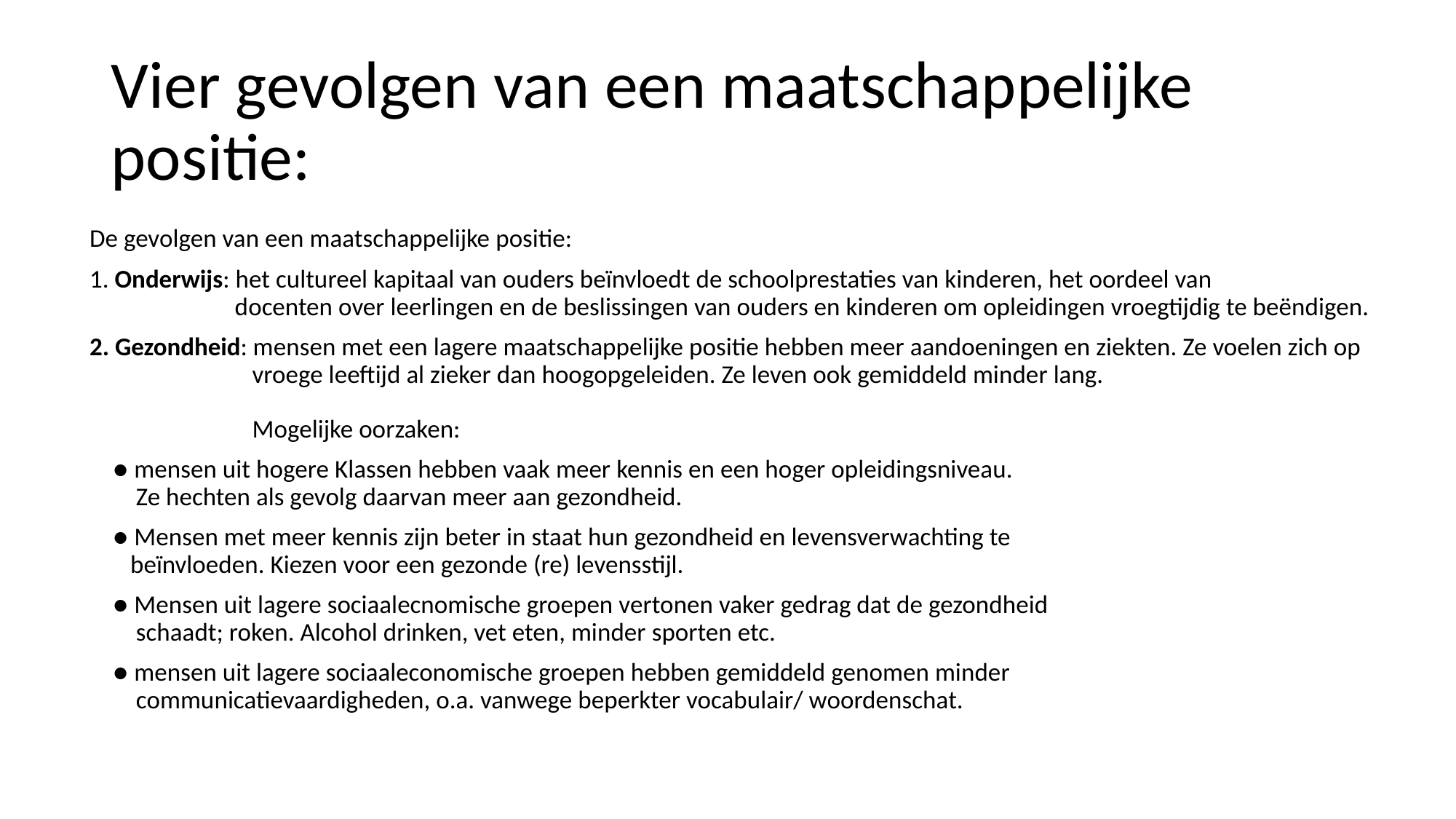

# Vier gevolgen van een maatschappelijke positie:
De gevolgen van een maatschappelijke positie:
1. Onderwijs: het cultureel kapitaal van ouders beïnvloedt de schoolprestaties van kinderen, het oordeel van
                         docenten over leerlingen en de beslissingen van ouders en kinderen om opleidingen vroegtijdig te beëndigen.
2. Gezondheid: mensen met een lagere maatschappelijke positie hebben meer aandoeningen en ziekten. Ze voelen zich op
                            vroege leeftijd al zieker dan hoogopgeleiden. Ze leven ook gemiddeld minder lang.
                            Mogelijke oorzaken:
    ● mensen uit hogere Klassen hebben vaak meer kennis en een hoger opleidingsniveau.
        Ze hechten als gevolg daarvan meer aan gezondheid.
    ● Mensen met meer kennis zijn beter in staat hun gezondheid en levensverwachting te
       beïnvloeden. Kiezen voor een gezonde (re) levensstijl.
    ● Mensen uit lagere sociaalecnomische groepen vertonen vaker gedrag dat de gezondheid
        schaadt; roken. Alcohol drinken, vet eten, minder sporten etc.
    ● mensen uit lagere sociaaleconomische groepen hebben gemiddeld genomen minder
        communicatievaardigheden, o.a. vanwege beperkter vocabulair/ woordenschat.